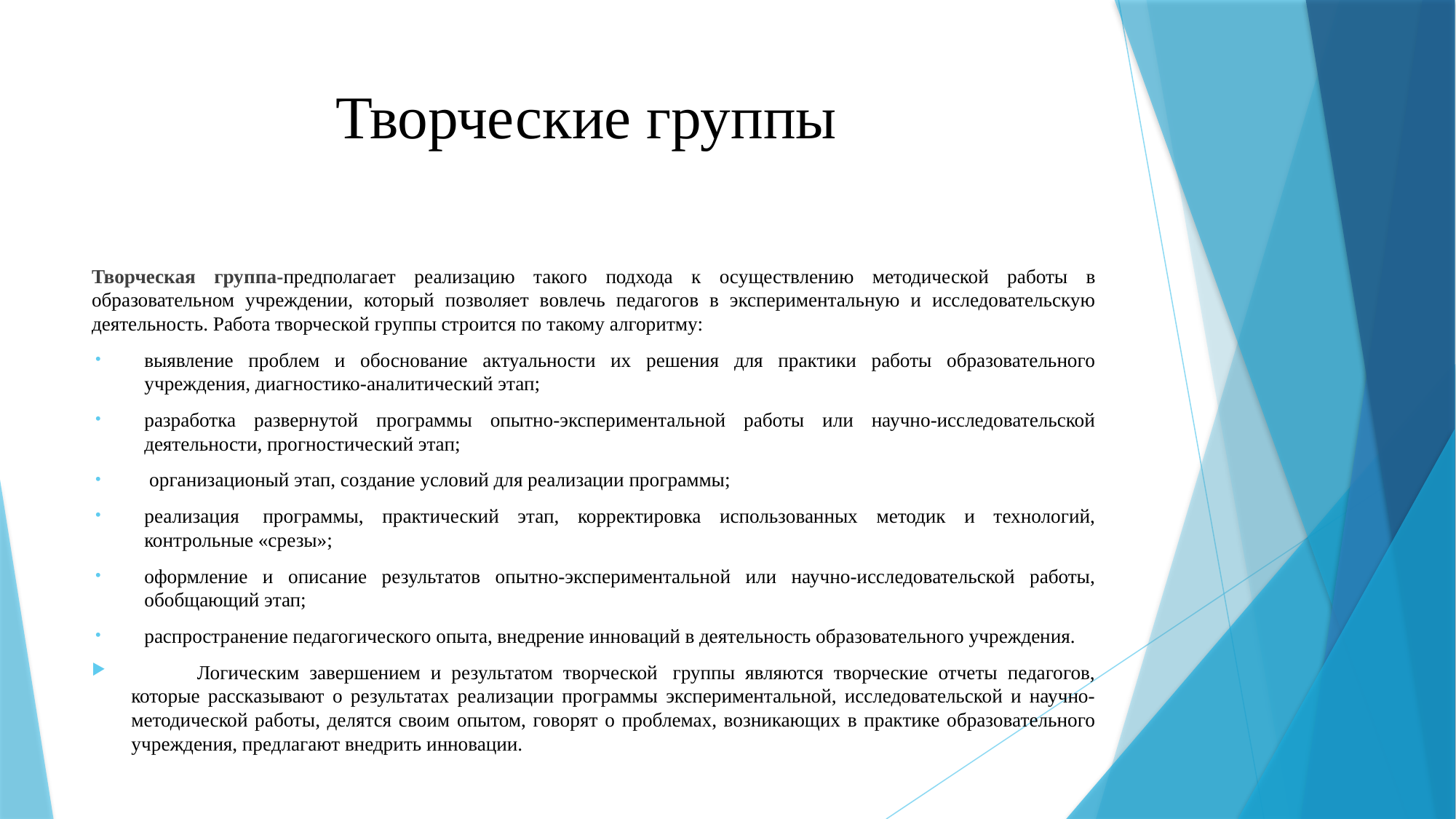

# Творческие группы
Творческая группа-предполагает реализацию такого подхода к осуществлению методической работы в образовательном учреждении, который позволяет вовлечь педагогов в экспериментальную и исследовательскую деятельность. Работа творческой группы строится по такому алгоритму:
выявление проблем и обоснование актуальности их решения для практики работы образовательного учреждения, диагностико-аналитический этап;
разработка развернутой программы опытно-экспериментальной работы или научно-исследовательской деятельности, прогностический этап;
 организационый этап, создание условий для реализации программы;
реализация  программы, практический этап, корректировка использованных методик и технологий, контрольные «срезы»;
оформление и описание результатов опытно-экспериментальной или научно-исследовательской работы, обобщающий этап;
распространение педагогического опыта, внедрение инноваций в деятельность образовательного учреждения.
         Логическим завершением и результатом творческой  группы являются творческие отчеты педагогов, которые рассказывают о результатах реализации программы экспериментальной, исследовательской и научно-методической работы, делятся своим опытом, говорят о проблемах, возникающих в практике образовательного учреждения, предлагают внедрить инновации.